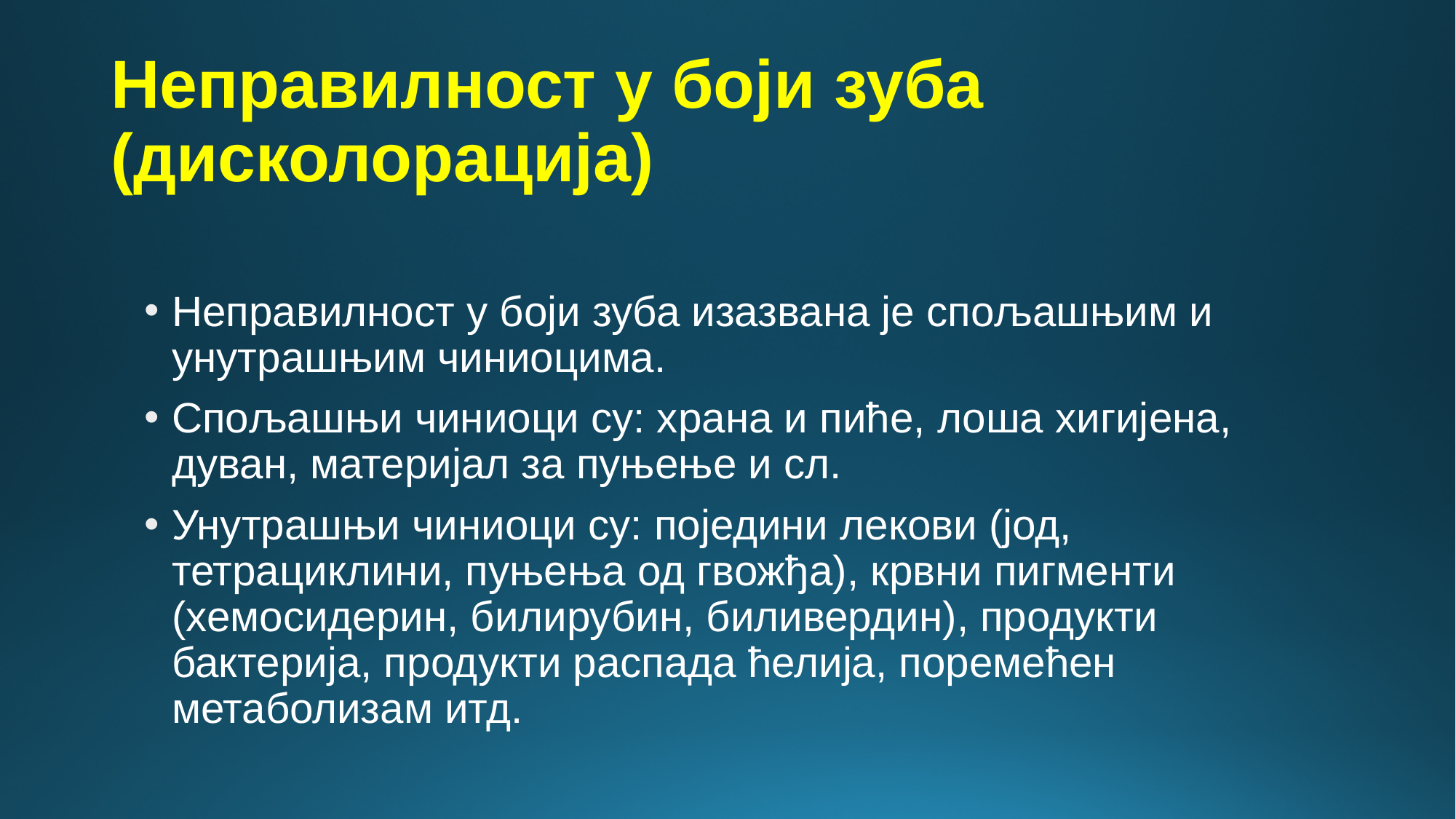

# Неправилност у боји зуба (дисколорација)

Неправилност у боји зуба изазвана је спољашњим и унутрашњим чиниоцима.
Спољашњи чиниоци су: храна и пиће, лоша хигијена, дуван, материјал за пуњење и сл.
Унутрашњи чиниоци су: поједини лекови (јод, тетрациклини, пуњења од гвожђа), крвни пигменти (хемосидерин, билирубин, биливердин), продукти бактерија, продукти распада ћелија, поремећен метаболизам итд.